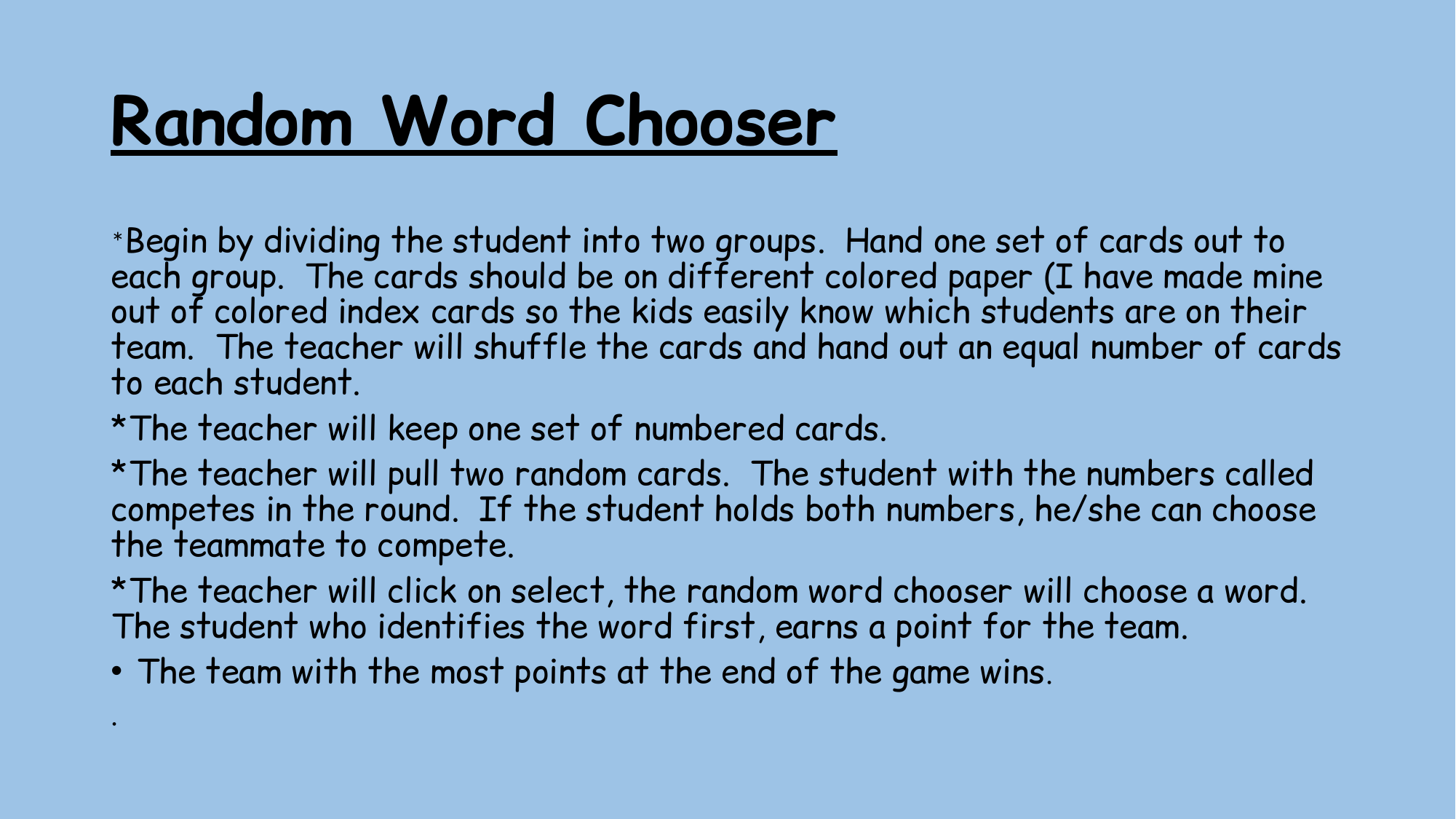

# Random Word Chooser
*Begin by dividing the student into two groups.  Hand one set of cards out to each group.  The cards should be on different colored paper (I have made mine out of colored index cards so the kids easily know which students are on their team.  The teacher will shuffle the cards and hand out an equal number of cards to each student.
*The teacher will keep one set of numbered cards.
*The teacher will pull two random cards.  The student with the numbers called competes in the round.  If the student holds both numbers, he/she can choose the teammate to compete.
*The teacher will click on select, the random word chooser will choose a word.  The student who identifies the word first, earns a point for the team.
The team with the most points at the end of the game wins.
.